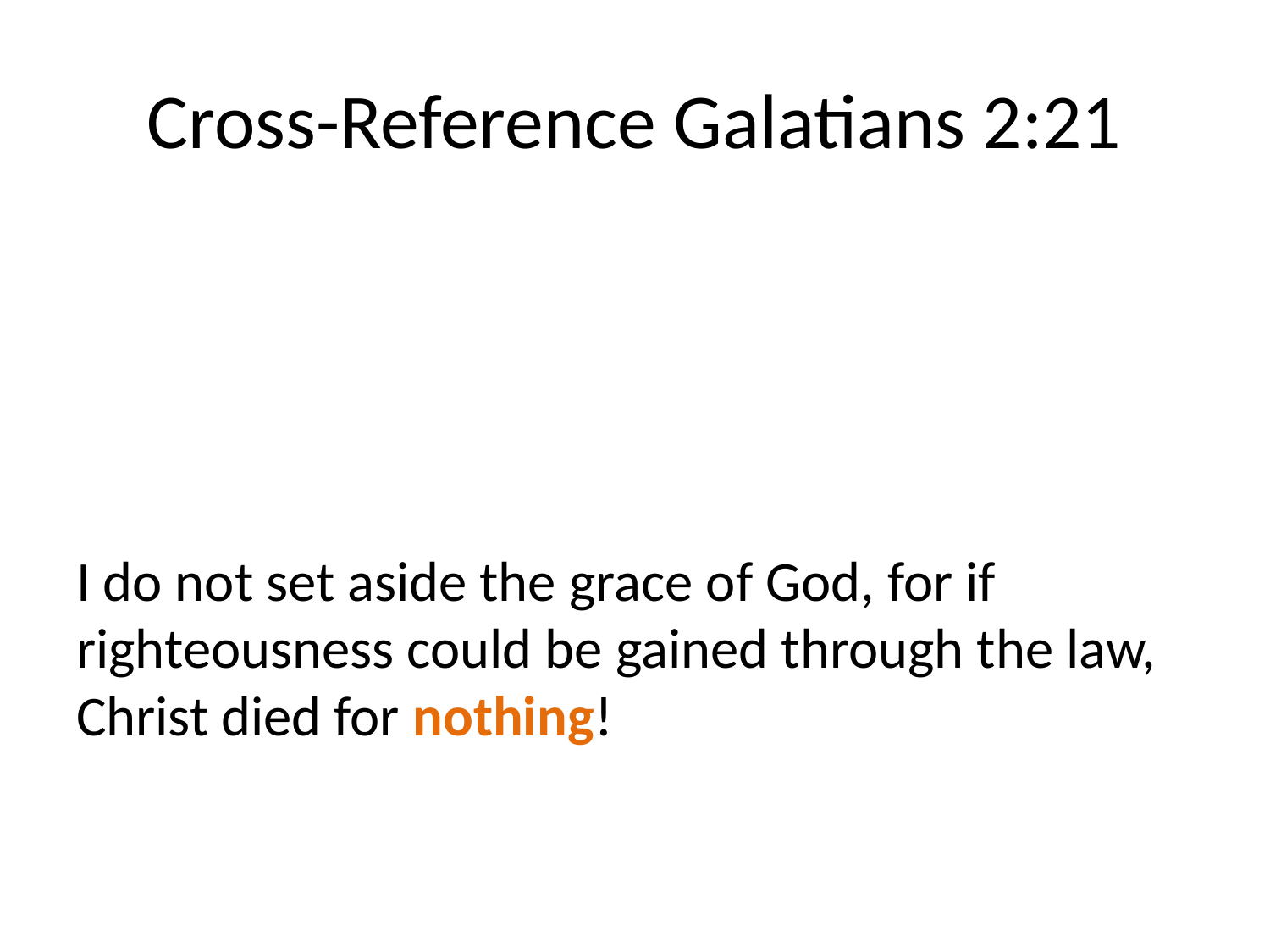

# Cross-Reference Galatians 2:21

I do not set aside the grace of God, for if righteousness could be gained through the law, Christ died for nothing!